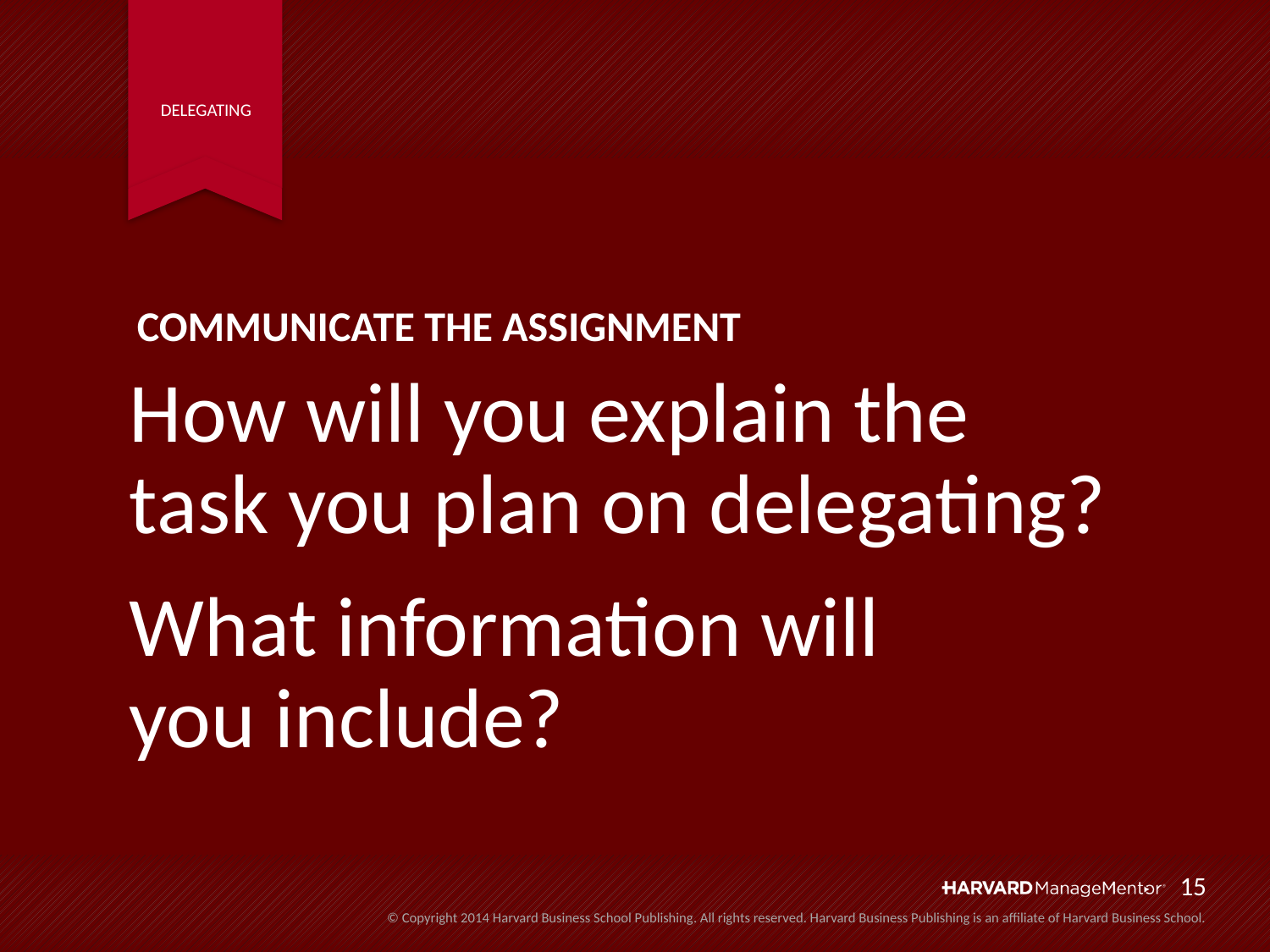

COMMUNICATE THE ASSIGNMENT
How will you explain the task you plan on delegating?
What information will
you include?